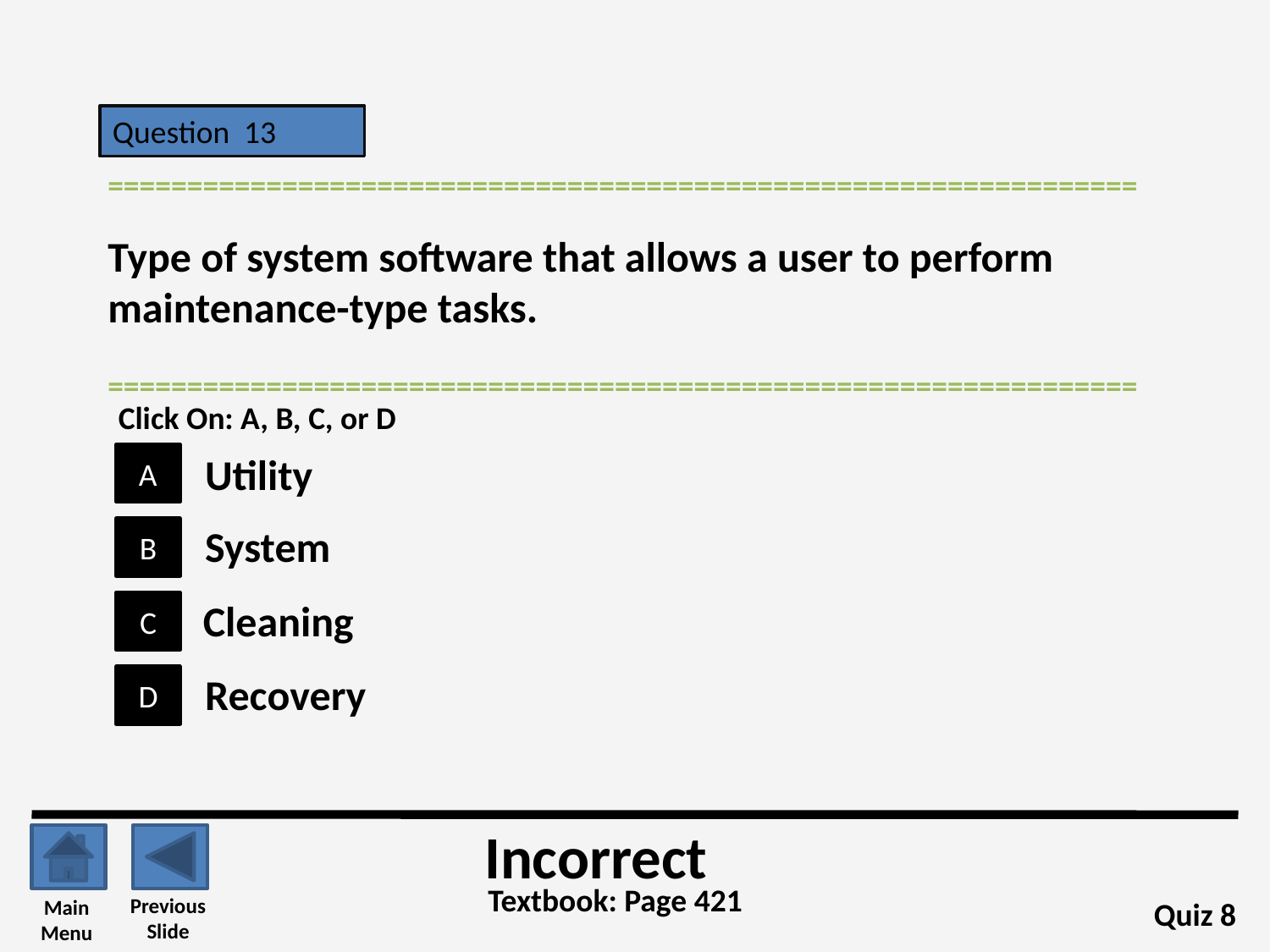

Question  13
=================================================================
Type of system software that allows a user to perform maintenance-type tasks.
=================================================================
Click On: A, B, C, or D
Utility
A
System
B
Cleaning
C
Recovery
D
Incorrect

Textbook: Page 421
Previous
Slide
Main
Menu
Quiz 8